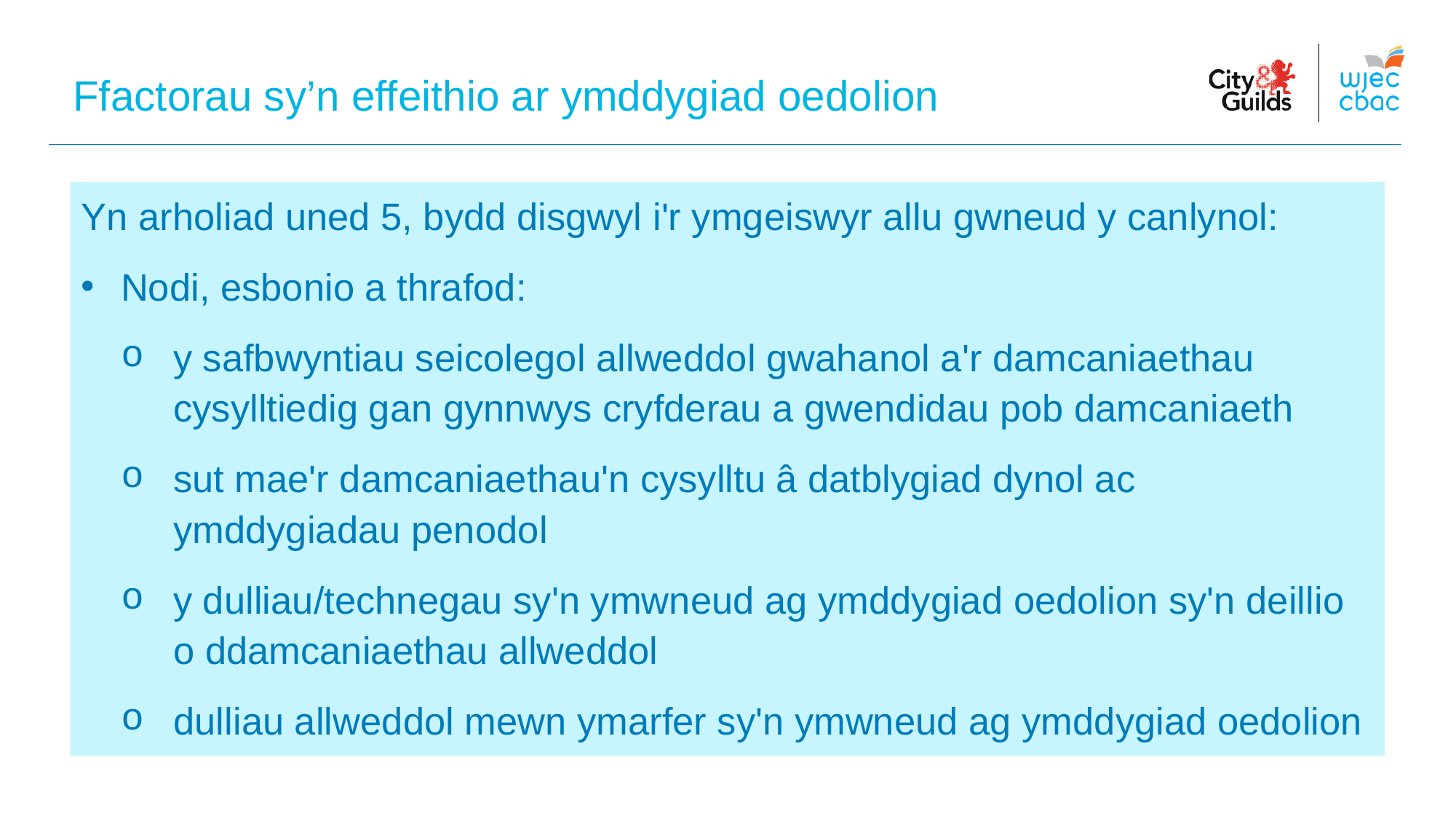

Ffactorau sy’n effeithio ar ymddygiad oedolion
Yn arholiad uned 5, bydd disgwyl i'r ymgeiswyr allu gwneud y canlynol:
Nodi, esbonio a thrafod:
y safbwyntiau seicolegol allweddol gwahanol a'r damcaniaethau cysylltiedig gan gynnwys cryfderau a gwendidau pob damcaniaeth
sut mae'r damcaniaethau'n cysylltu â datblygiad dynol ac ymddygiadau penodol
y dulliau/technegau sy'n ymwneud ag ymddygiad oedolion sy'n deillio o ddamcaniaethau allweddol
dulliau allweddol mewn ymarfer sy'n ymwneud ag ymddygiad oedolion